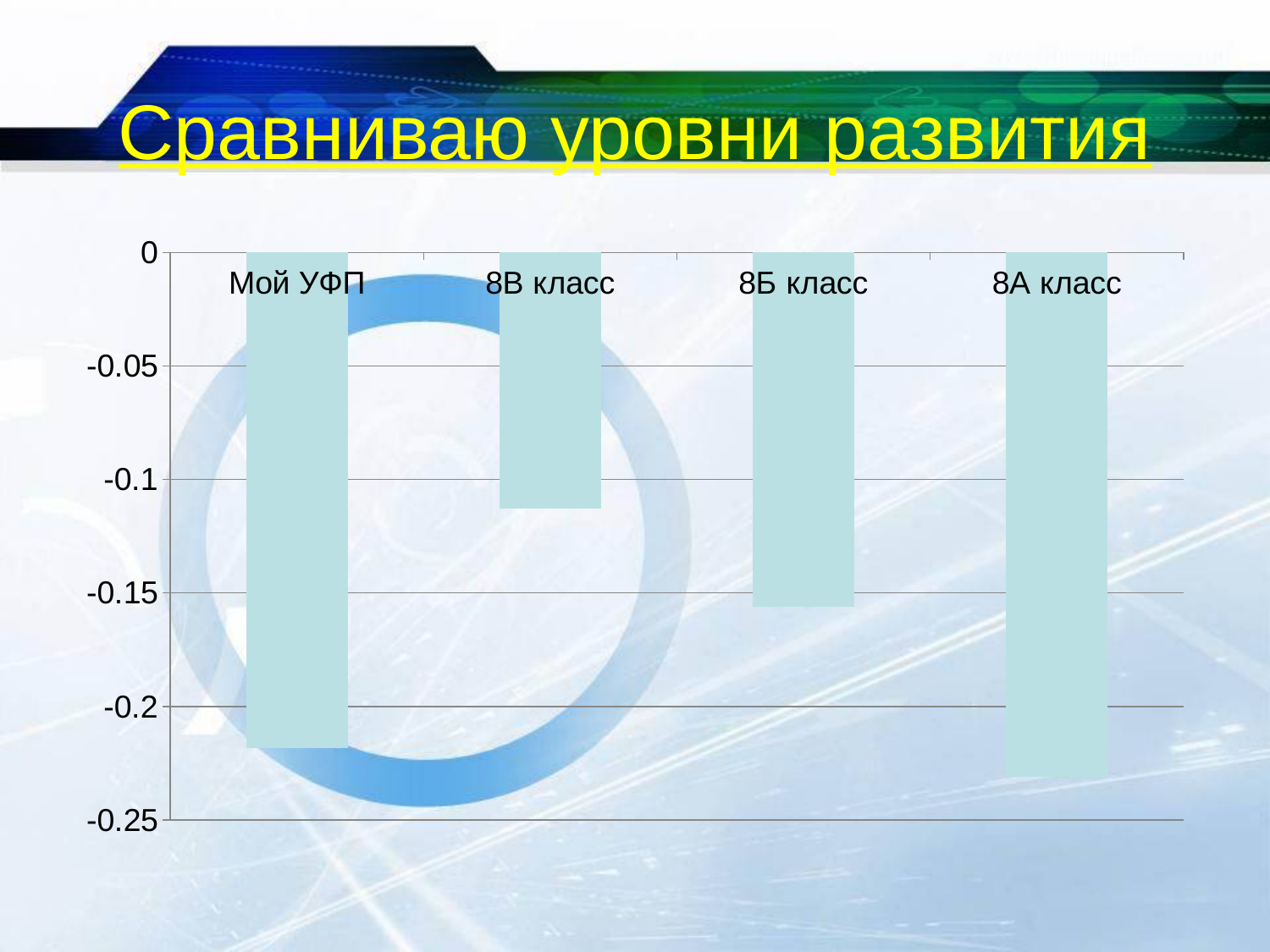

# Сравниваю уровни развития

### Chart

| Category | Столбец1 |
|---|---|
| Мой УФП | -0.2183 |
| 8В класс | -0.113 |
| 8Б класс | -0.156 |
| 8А класс | -0.231 |